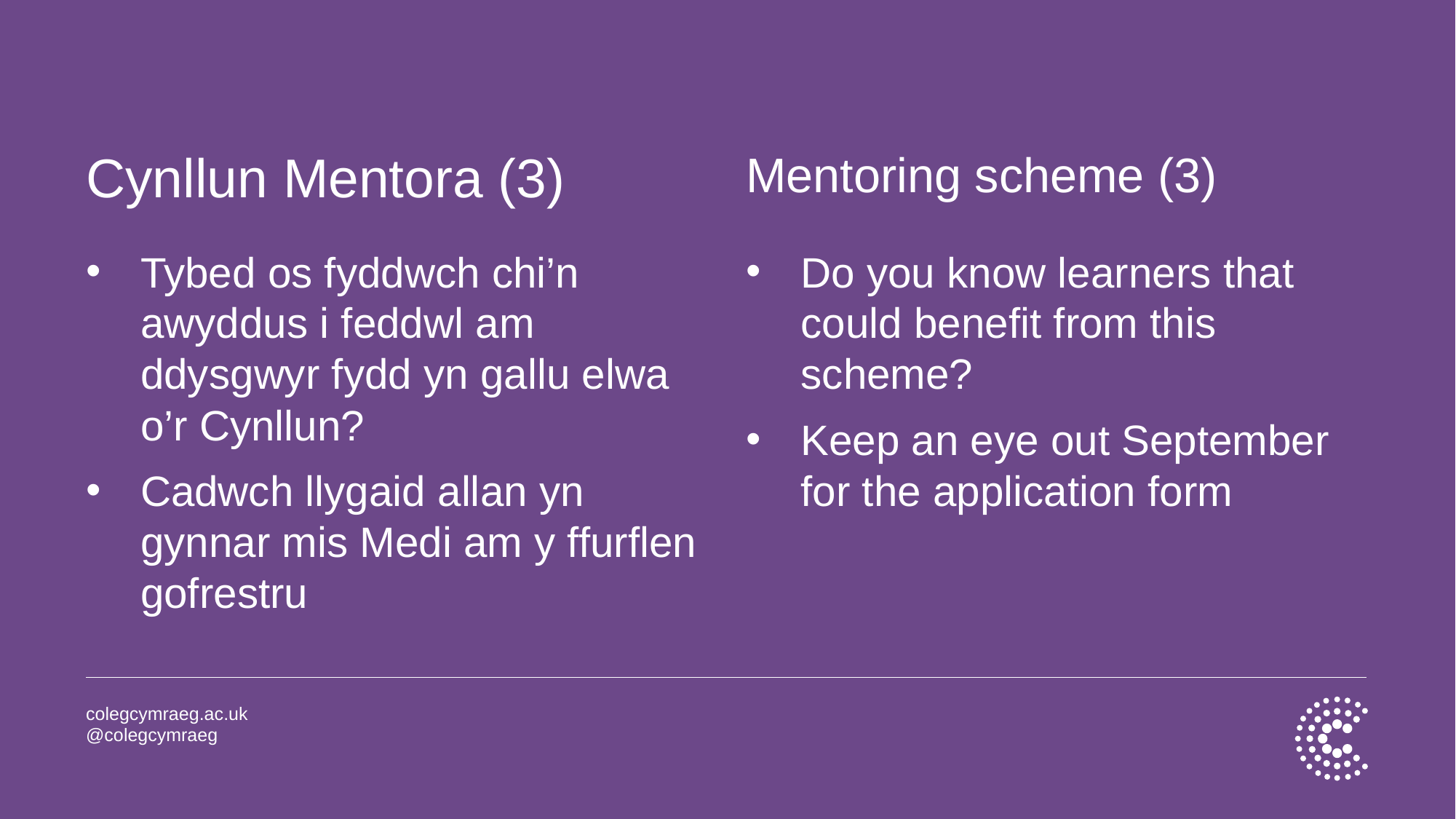

# Cynllun Mentora (3)
Mentoring scheme (3)
Tybed os fyddwch chi’n awyddus i feddwl am ddysgwyr fydd yn gallu elwa o’r Cynllun?
Cadwch llygaid allan yn gynnar mis Medi am y ffurflen gofrestru
Do you know learners that could benefit from this scheme?
Keep an eye out September for the application form